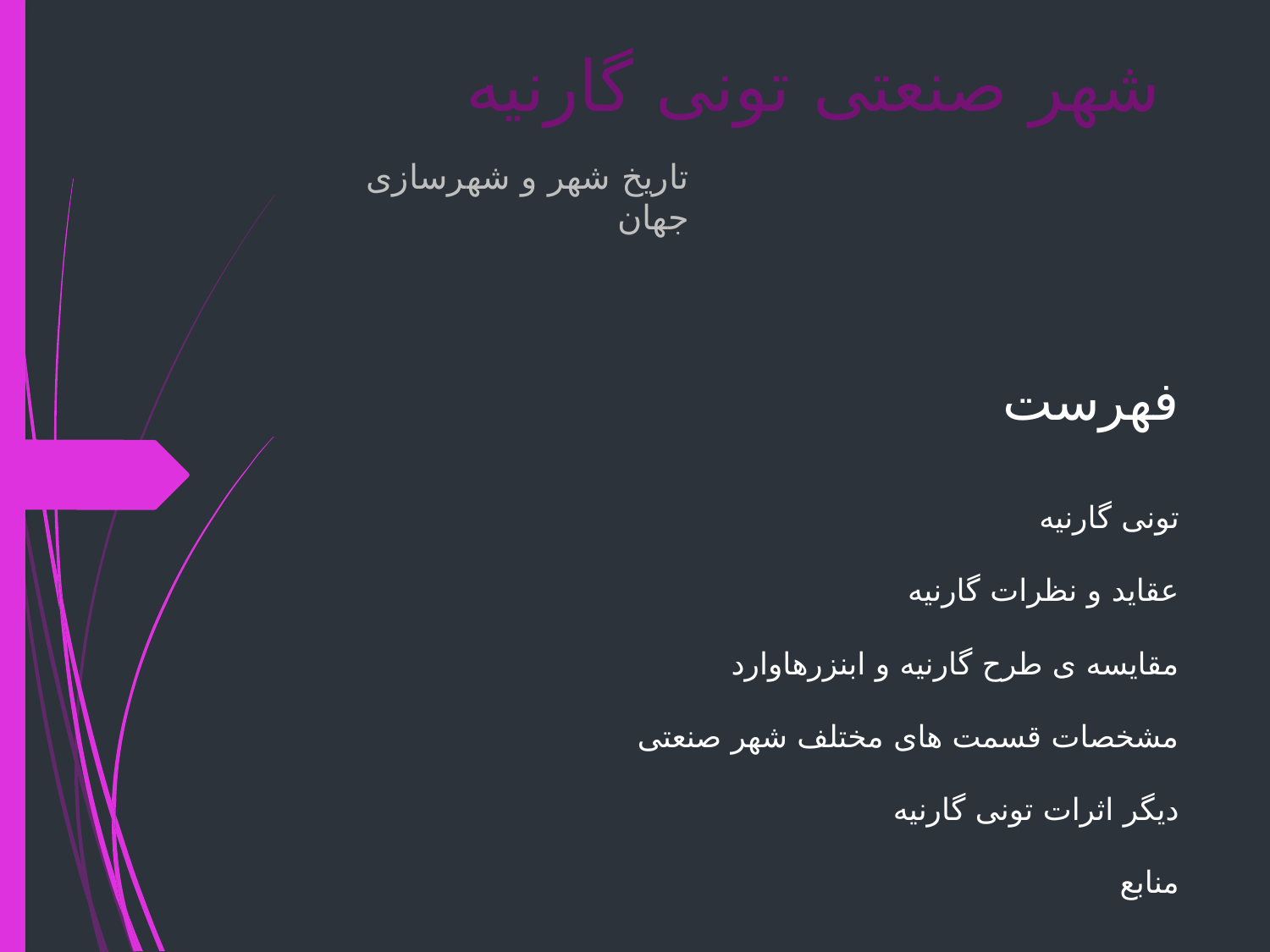

# شهر صنعتی تونی گارنیه
تاریخ شهر و شهرسازی جهان
فهرست
تونی گارنیه
عقاید و نظرات گارنیه
مقایسه ی طرح گارنیه و ابنزرهاوارد
مشخصات قسمت های مختلف شهر صنعتی
دیگر اثرات تونی گارنیه
منابع